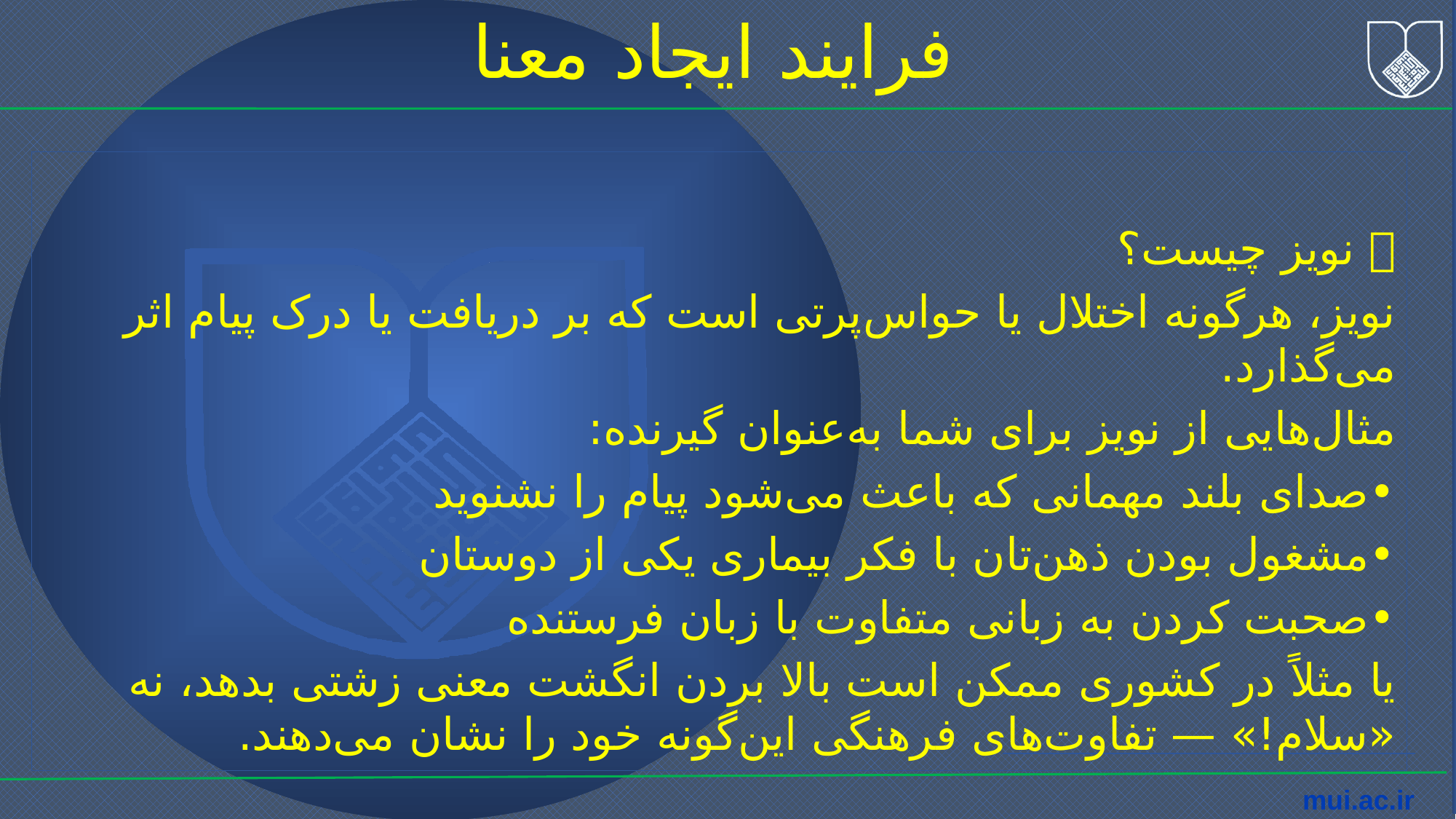

فرایند ایجاد معنا

🔊 نویز چیست؟
نویز، هرگونه اختلال یا حواس‌پرتی است که بر دریافت یا درک پیام اثر می‌گذارد.
مثال‌هایی از نویز برای شما به‌عنوان گیرنده:
•	صدای بلند مهمانی که باعث می‌شود پیام را نشنوید
•	مشغول بودن ذهن‌تان با فکر بیماری یکی از دوستان
•	صحبت کردن به زبانی متفاوت با زبان فرستنده
یا مثلاً در کشوری ممکن است بالا بردن انگشت معنی زشتی بدهد، نه «سلام!» — تفاوت‌های فرهنگی این‌گونه خود را نشان می‌دهند.